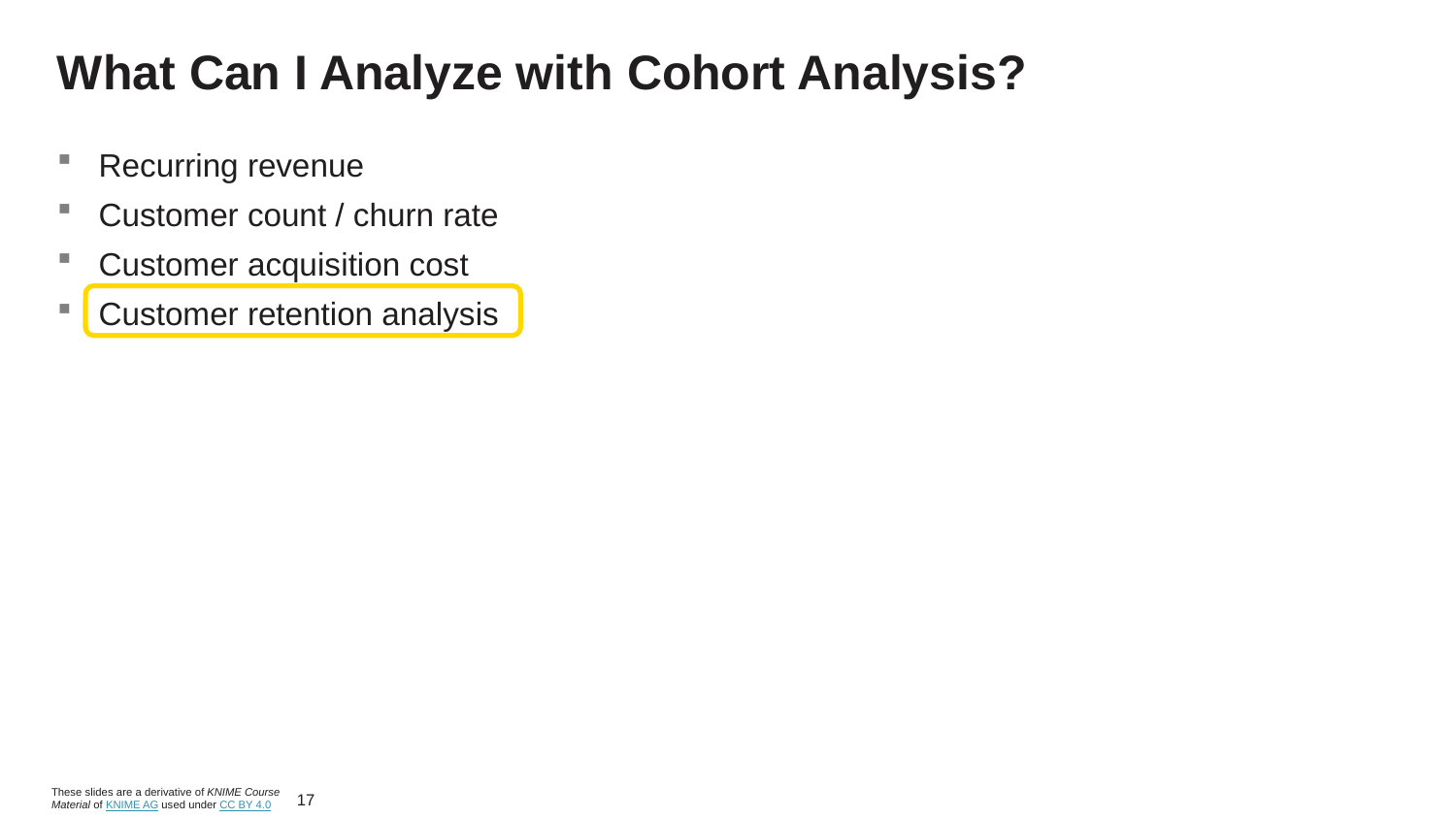

# What Can I Analyze with Cohort Analysis?
Recurring revenue
Customer count / churn rate
Customer acquisition cost
Customer retention analysis

17